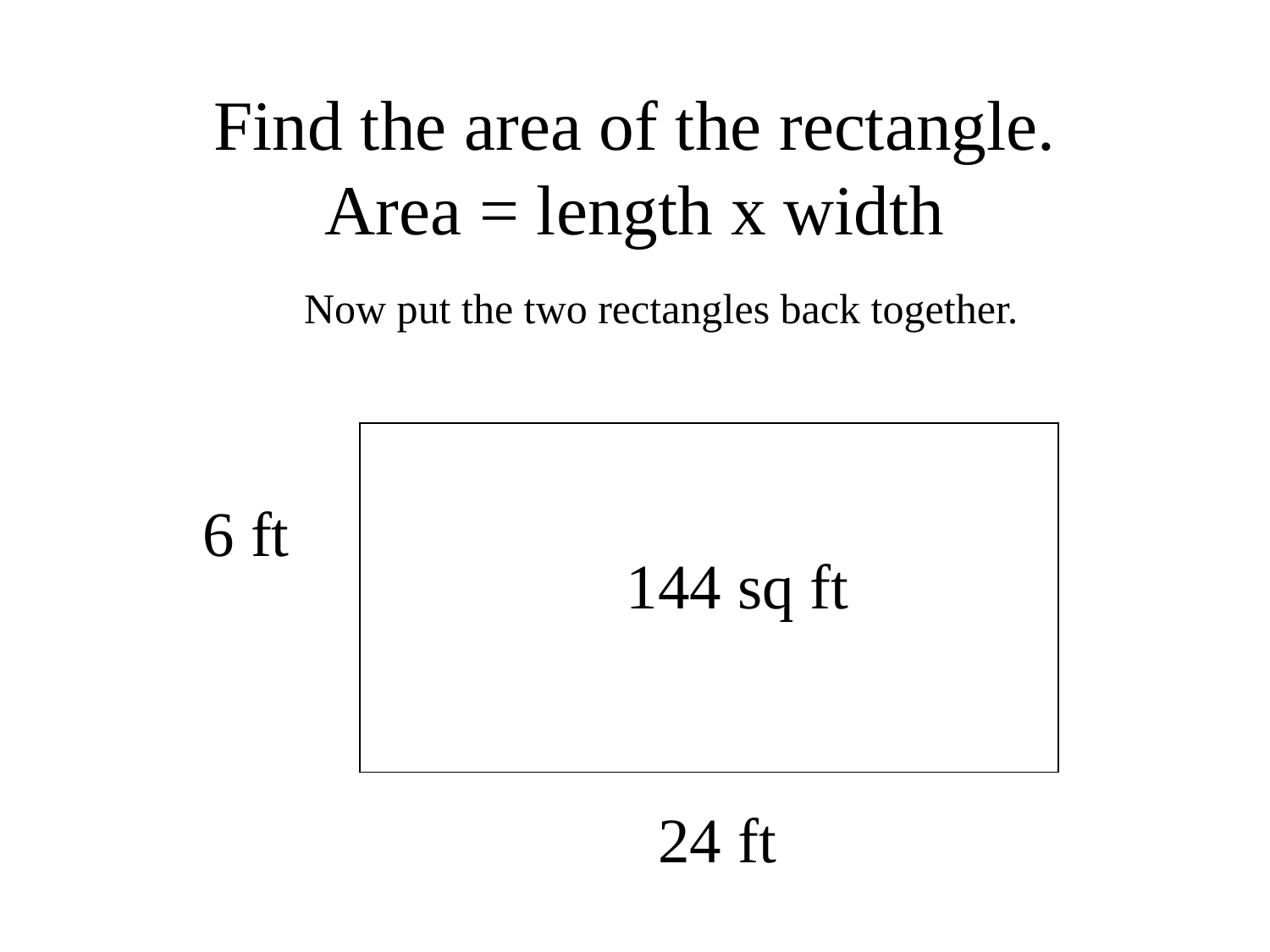

Find the area of the rectangle.
Area = length x width
Now put the two rectangles back together.

6 ft
144 sq ft
		24 ft